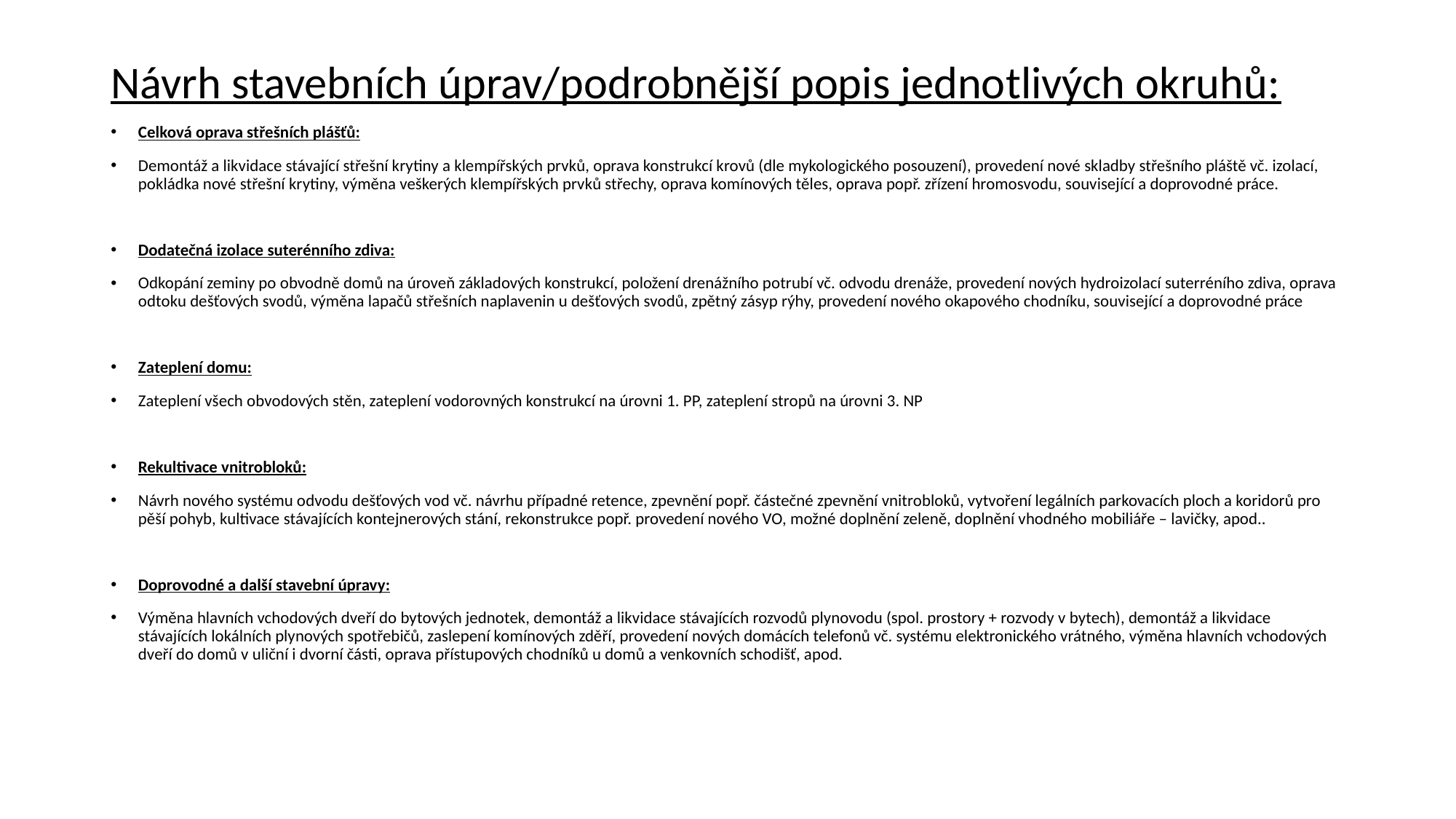

# Návrh stavebních úprav/podrobnější popis jednotlivých okruhů:
Celková oprava střešních plášťů:
Demontáž a likvidace stávající střešní krytiny a klempířských prvků, oprava konstrukcí krovů (dle mykologického posouzení), provedení nové skladby střešního pláště vč. izolací, pokládka nové střešní krytiny, výměna veškerých klempířských prvků střechy, oprava komínových těles, oprava popř. zřízení hromosvodu, související a doprovodné práce.

Dodatečná izolace suterénního zdiva:
Odkopání zeminy po obvodně domů na úroveň základových konstrukcí, položení drenážního potrubí vč. odvodu drenáže, provedení nových hydroizolací suterréního zdiva, oprava odtoku dešťových svodů, výměna lapačů střešních naplavenin u dešťových svodů, zpětný zásyp rýhy, provedení nového okapového chodníku, související a doprovodné práce

Zateplení domu:
Zateplení všech obvodových stěn, zateplení vodorovných konstrukcí na úrovni 1. PP, zateplení stropů na úrovni 3. NP

Rekultivace vnitrobloků:
Návrh nového systému odvodu dešťových vod vč. návrhu případné retence, zpevnění popř. částečné zpevnění vnitrobloků, vytvoření legálních parkovacích ploch a koridorů pro pěší pohyb, kultivace stávajících kontejnerových stání, rekonstrukce popř. provedení nového VO, možné doplnění zeleně, doplnění vhodného mobiliáře – lavičky, apod..

Doprovodné a další stavební úpravy:
Výměna hlavních vchodových dveří do bytových jednotek, demontáž a likvidace stávajících rozvodů plynovodu (spol. prostory + rozvody v bytech), demontáž a likvidace stávajících lokálních plynových spotřebičů, zaslepení komínových zděří, provedení nových domácích telefonů vč. systému elektronického vrátného, výměna hlavních vchodových dveří do domů v uliční i dvorní části, oprava přístupových chodníků u domů a venkovních schodišť, apod.